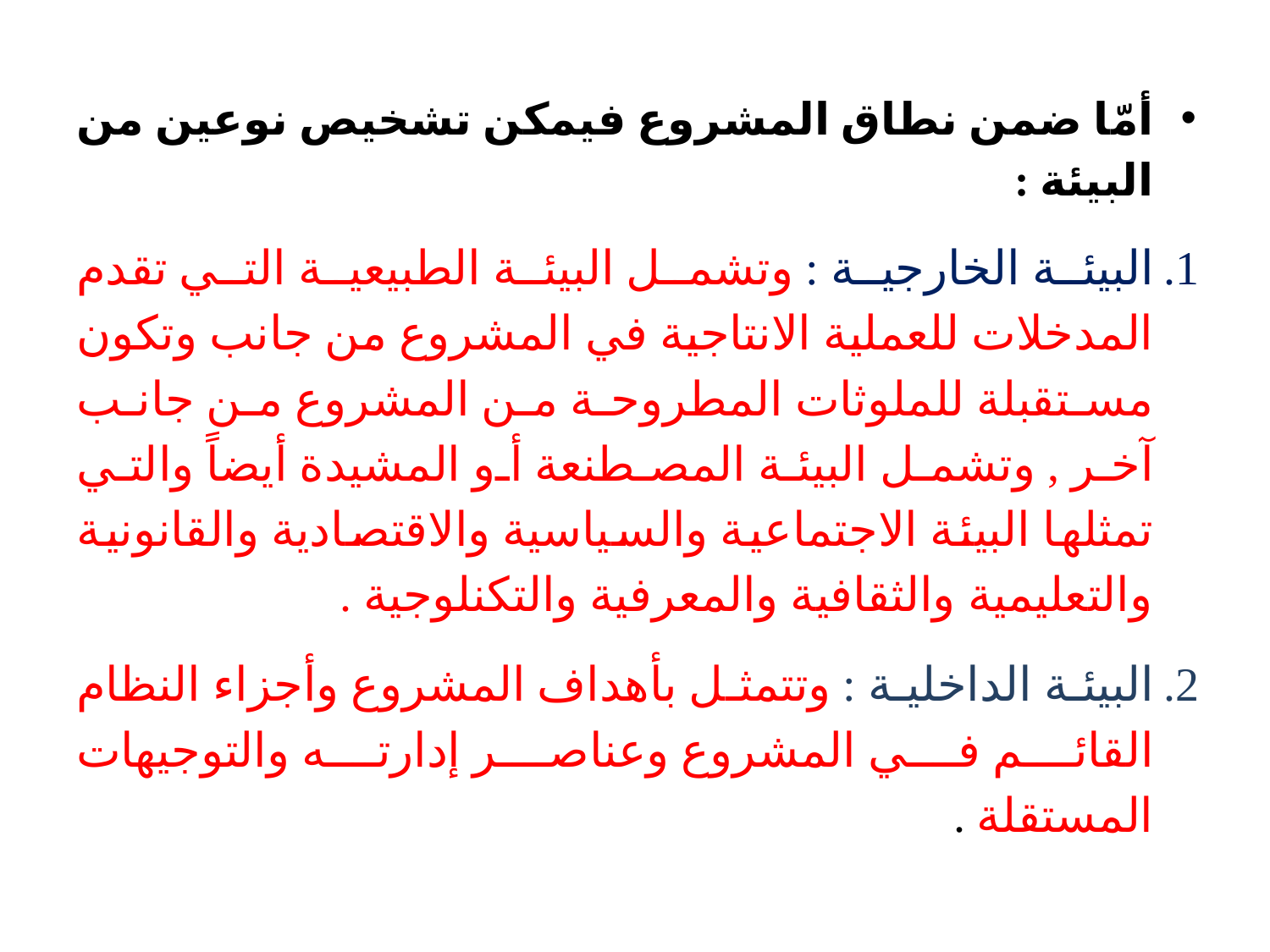

أمّا ضمن نطاق المشروع فيمكن تشخيص نوعين من البيئة :
البيئة الخارجية : وتشمل البيئة الطبيعية التي تقدم المدخلات للعملية الانتاجية في المشروع من جانب وتكون مستقبلة للملوثات المطروحة من المشروع من جانب آخر , وتشمل البيئة المصطنعة أو المشيدة أيضاً والتي تمثلها البيئة الاجتماعية والسياسية والاقتصادية والقانونية والتعليمية والثقافية والمعرفية والتكنلوجية .
البيئة الداخلية : وتتمثل بأهداف المشروع وأجزاء النظام القائم في المشروع وعناصر إدارته والتوجيهات المستقلة .